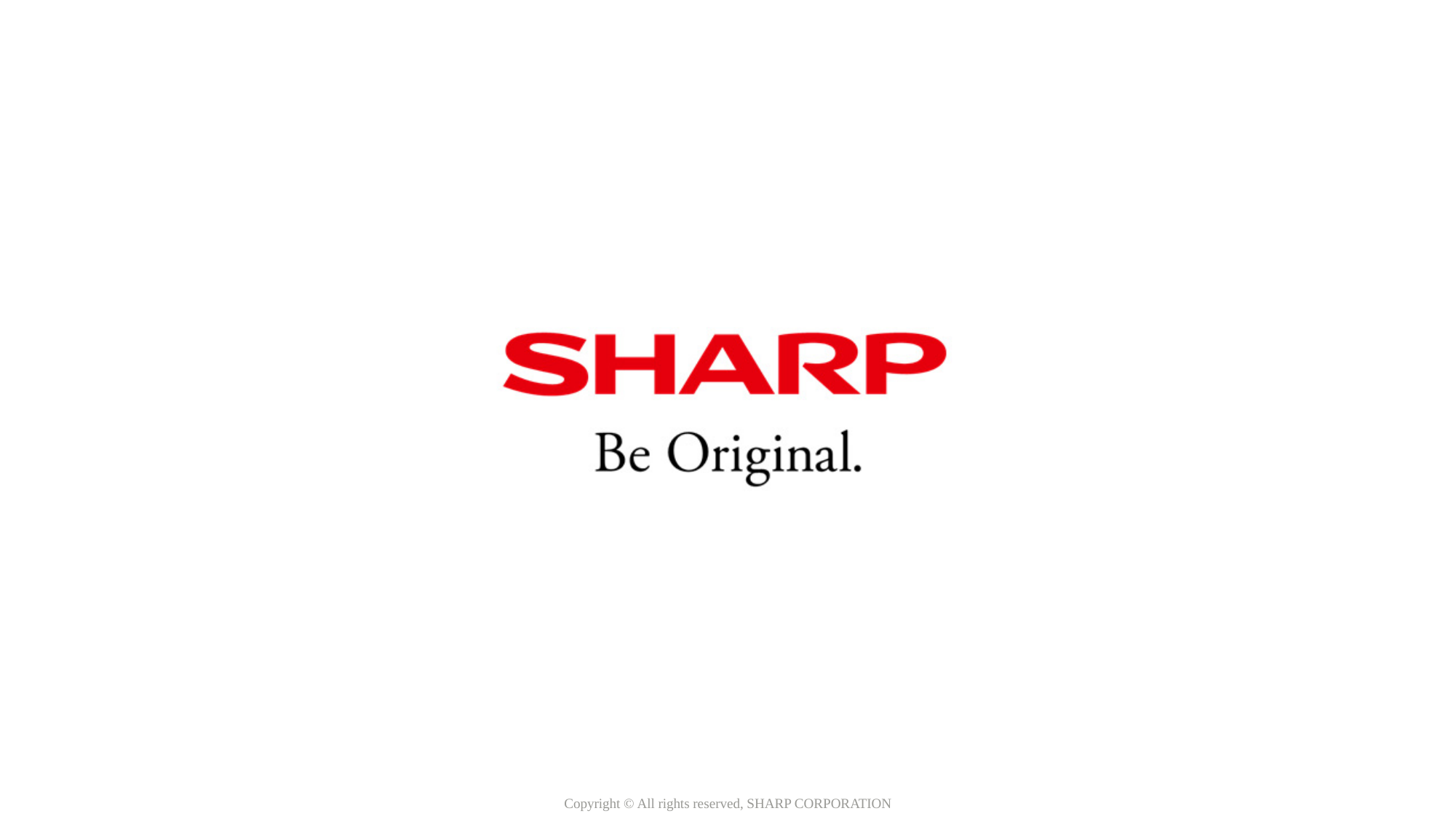

Copyright © All rights reserved, SHARP CORPORATION